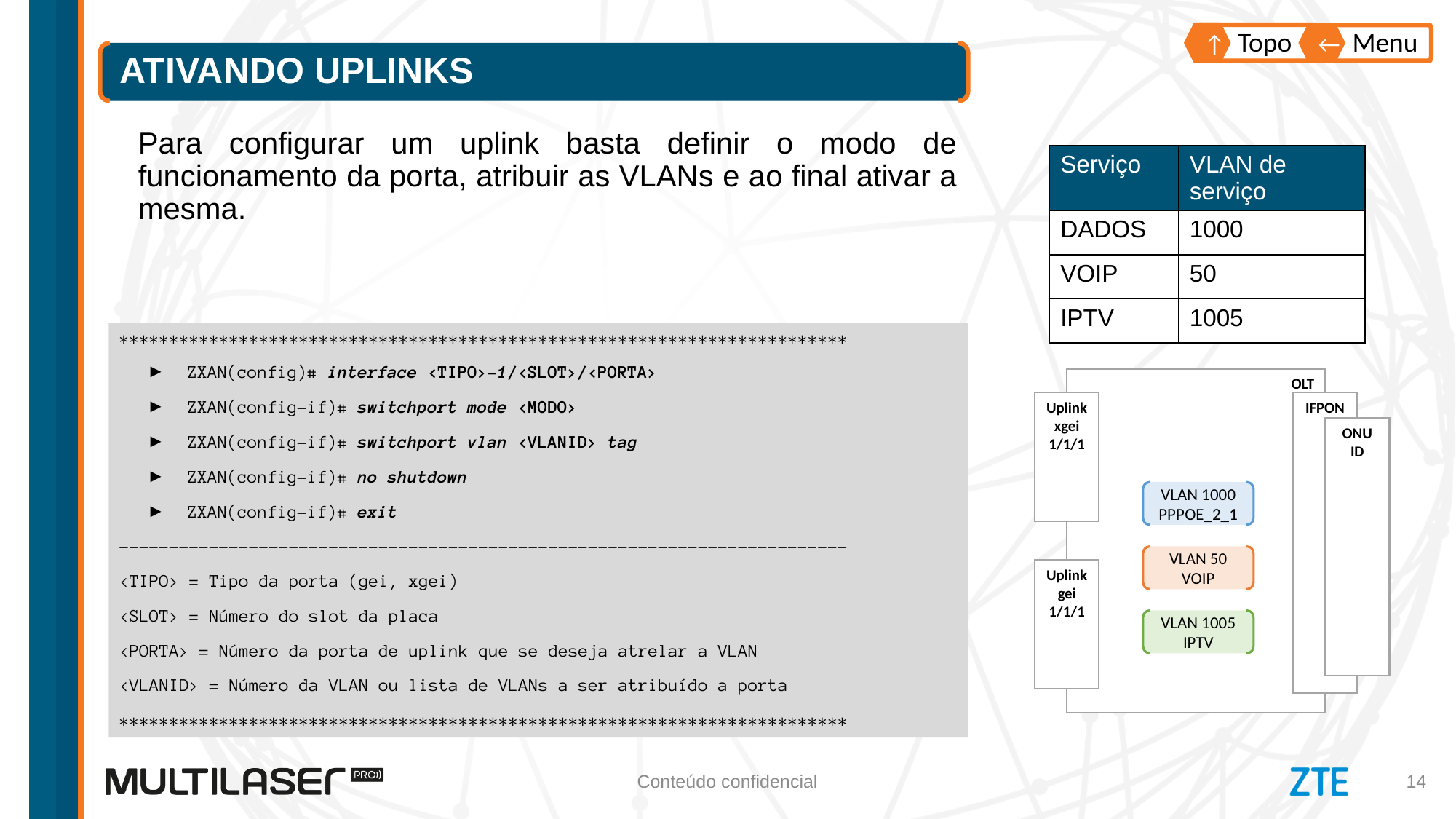

Topo
↑
Menu
←
# Ativando uplinks
Para configurar um uplink basta definir o modo de funcionamento da porta, atribuir as VLANs e ao final ativar a mesma.
| Serviço | VLAN de serviço |
| --- | --- |
| DADOS | 1000 |
| VOIP | 50 |
| IPTV | 1005 |
*************************************************************************
ZXAN(config)# interface <TIPO>-1/<SLOT>/<PORTA>
ZXAN(config-if)# switchport mode <MODO>
ZXAN(config-if)# switchport vlan <VLANID> tag
ZXAN(config-if)# no shutdown
ZXAN(config-if)# exit
-------------------------------------------------------------------------
<TIPO> = Tipo da porta (gei, xgei)
<SLOT> = Número do slot da placa
<PORTA> = Número da porta de uplink que se deseja atrelar a VLAN
<VLANID> = Número da VLAN ou lista de VLANs a ser atribuído a porta
*************************************************************************
OLT
IFPON
ONU
ID
Uplink
xgei
1/1/1
VLAN 1000
PPPOE_2_1
VLAN 50
VOIP
VLAN 1005
IPTV
Uplink
gei
1/1/1
Conteúdo confidencial
14